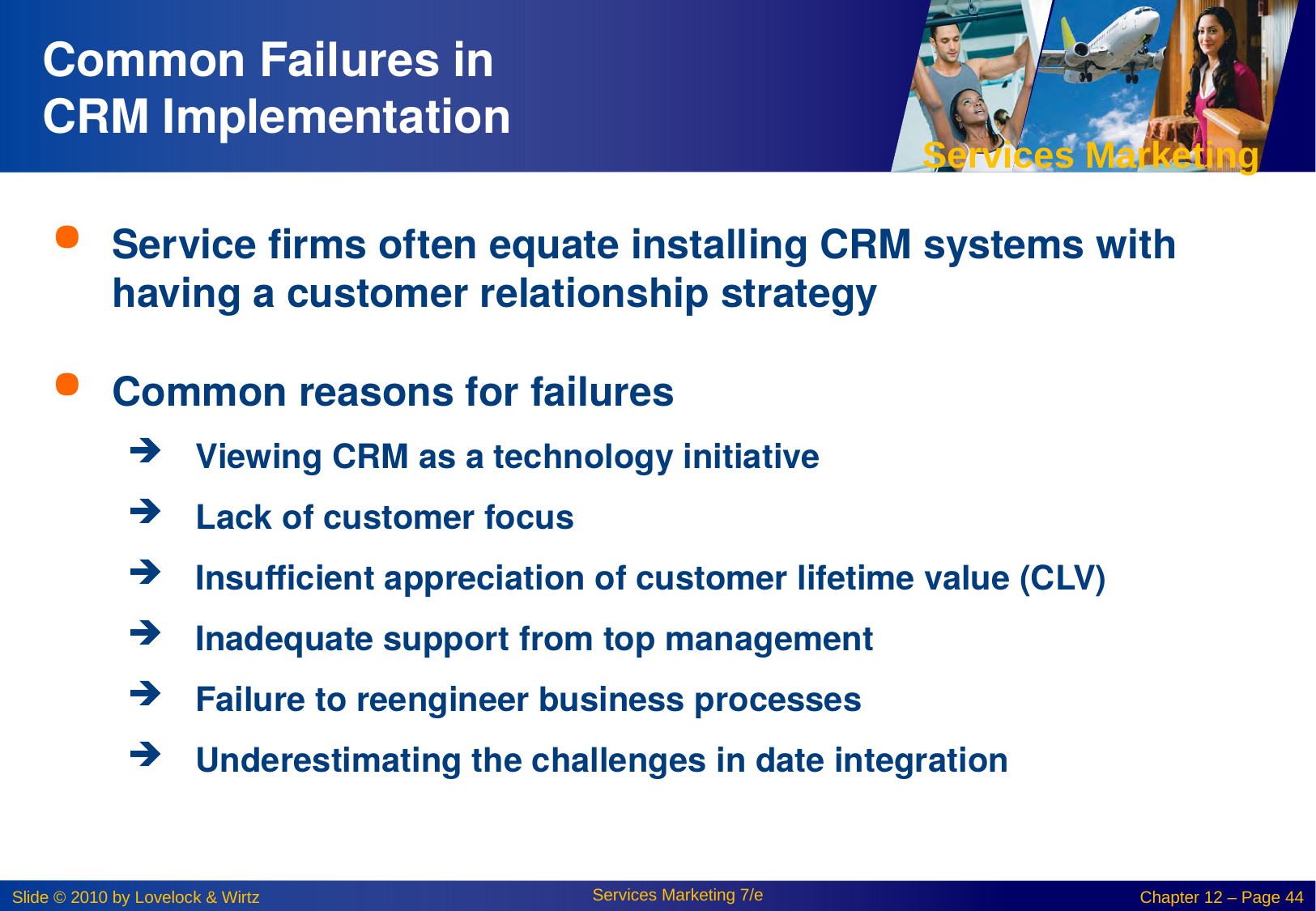

# Common Failures in CRM Implementation
Service firms often equate installing CRM systems with having a customer relationship strategy
Common reasons for failures
Viewing CRM as a technology initiative
Lack of customer focus
Insufficient appreciation of customer lifetime value (CLV)
Inadequate support from top management
Failure to reengineer business processes
Underestimating the challenges in date integration